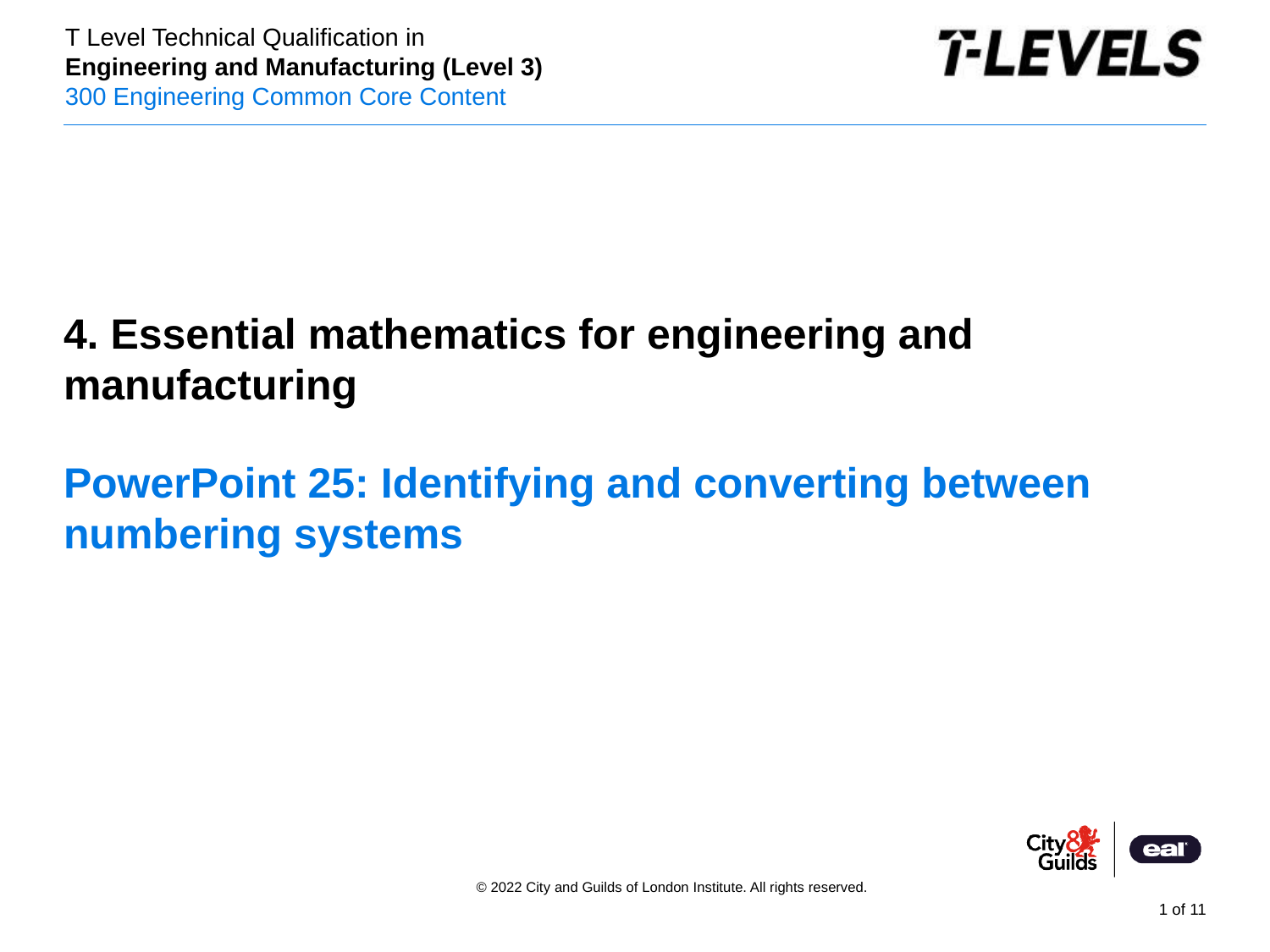

PowerPoint presentation
4. Essential mathematics for engineering and manufacturing
# PowerPoint 25: Identifying and converting between numbering systems